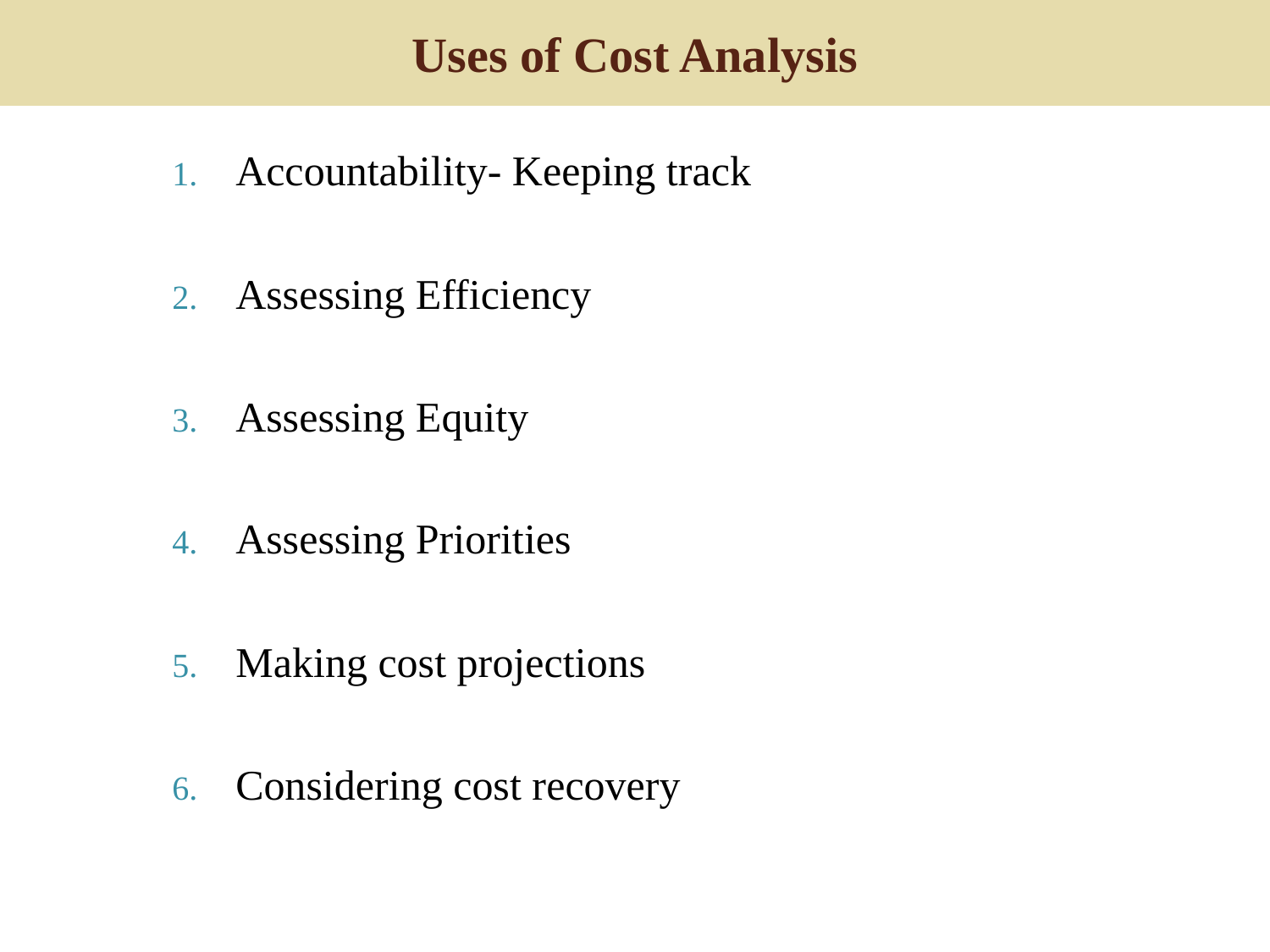

# Uses of Cost Analysis
Accountability- Keeping track

Assessing Efficiency

Assessing Equity

Assessing Priorities

Making cost projections

Considering cost recovery